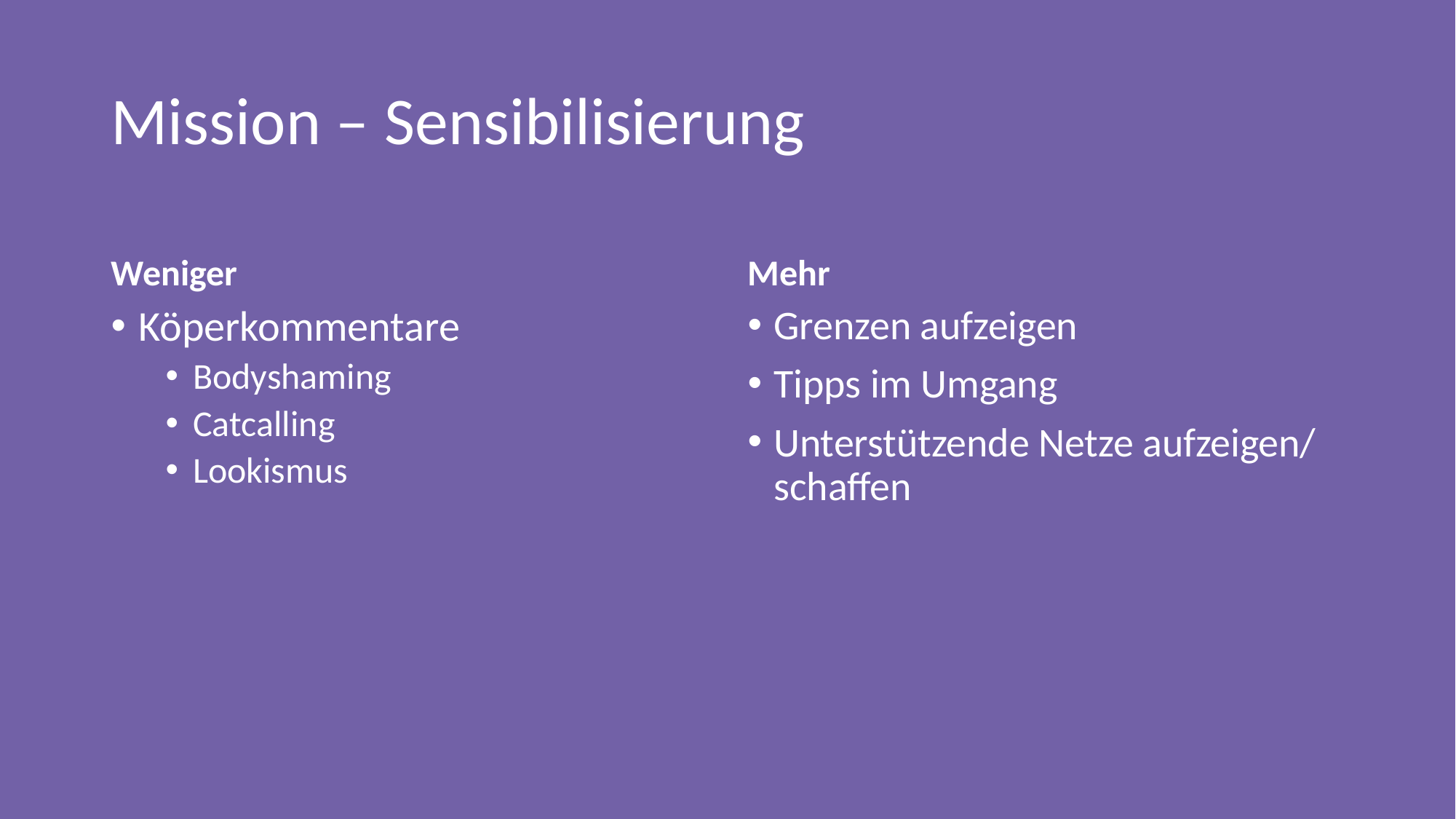

# Mission – Sensibilisierung
Weniger
Mehr
Köperkommentare
Bodyshaming
Catcalling
Lookismus

Grenzen aufzeigen
Tipps im Umgang
Unterstützende Netze aufzeigen/ schaffen